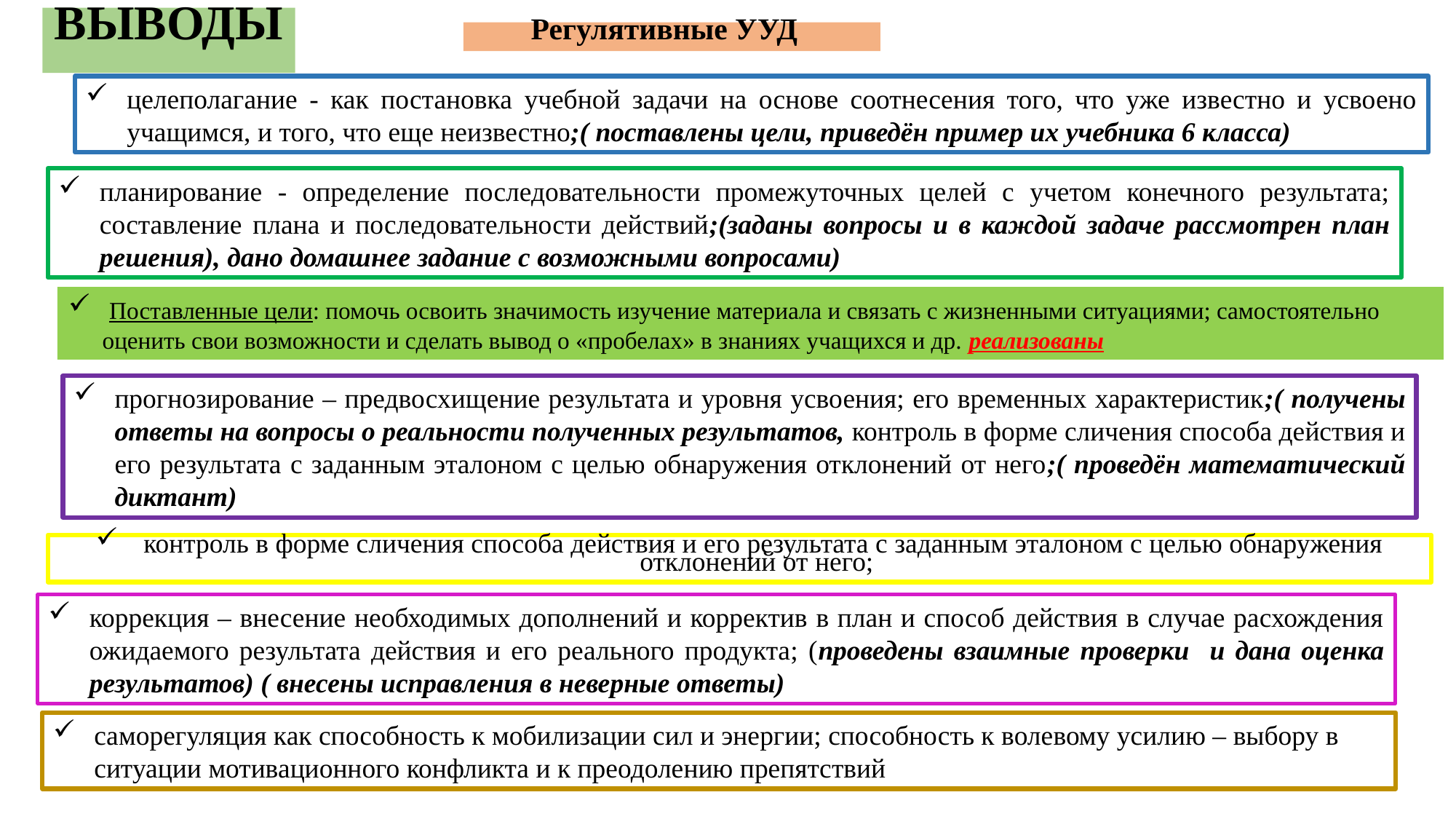

ВЫВОДЫ
Регулятивные УУД
целеполагание - как постановка учебной задачи на основе соотнесения того, что уже известно и усвоено учащимся, и того, что еще неизвестно;( поставлены цели, приведён пример их учебника 6 класса)
планирование - определение последовательности промежуточных целей с учетом конечного результата; составление плана и последовательности действий;(заданы вопросы и в каждой задаче рассмотрен план решения), дано домашнее задание с возможными вопросами)
 Поставленные цели: помочь освоить значимость изучение материала и связать с жизненными ситуациями; самостоятельно оценить свои возможности и сделать вывод о «пробелах» в знаниях учащихся и др. реализованы
прогнозирование – предвосхищение результата и уровня усвоения; его временных характеристик;( получены ответы на вопросы о реальности полученных результатов, контроль в форме сличения способа действия и его результата с заданным эталоном с целью обнаружения отклонений от него;( проведён математический диктант)
  контроль в форме сличения способа действия и его результата с заданным эталоном с целью обнаружения отклонений от него;
коррекция – внесение необходимых дополнений и корректив в план и способ действия в случае расхождения ожидаемого результата действия и его реального продукта; (проведены взаимные проверки  и дана оценка результатов) ( внесены исправления в неверные ответы)
саморегуляция как способность к мобилизации сил и энергии; способность к волевому усилию – выбору в ситуации мотивационного конфликта и к преодолению препятствий